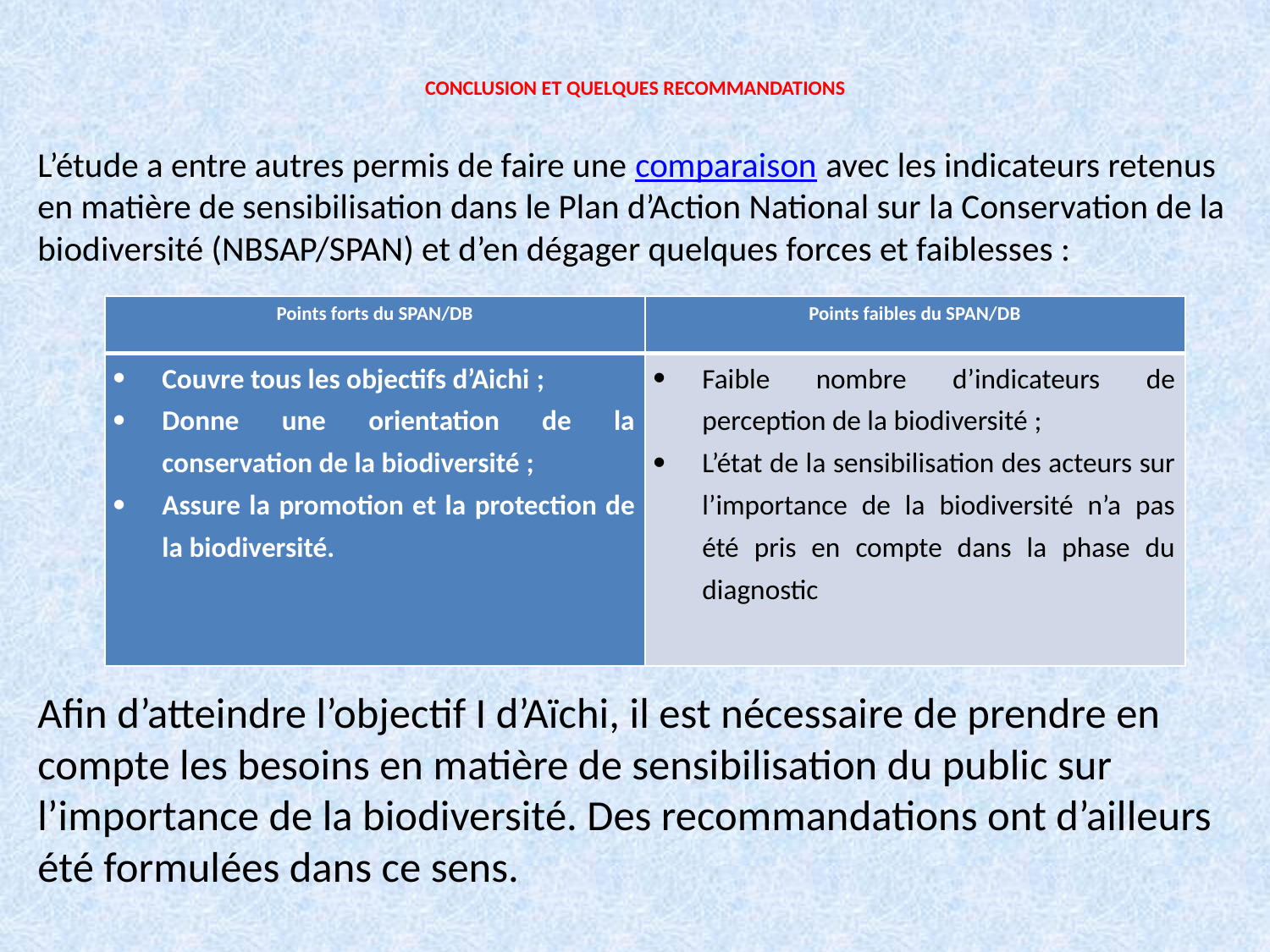

# CONCLUSION ET QUELQUES RECOMMANDATIONS
L’étude a entre autres permis de faire une comparaison avec les indicateurs retenus  en matière de sensibilisation dans le Plan d’Action National sur la Conservation de la biodiversité (NBSAP/SPAN) et d’en dégager quelques forces et faiblesses :

Afin d’atteindre l’objectif I d’Aïchi, il est nécessaire de prendre en compte les besoins en matière de sensibilisation du public sur l’importance de la biodiversité. Des recommandations ont d’ailleurs été formulées dans ce sens.
| Points forts du SPAN/DB | Points faibles du SPAN/DB |
| --- | --- |
| Couvre tous les objectifs d’Aichi ; Donne une orientation de la conservation de la biodiversité ; Assure la promotion et la protection de la biodiversité. | Faible nombre d’indicateurs de perception de la biodiversité ; L’état de la sensibilisation des acteurs sur l’importance de la biodiversité n’a pas été pris en compte dans la phase du diagnostic |